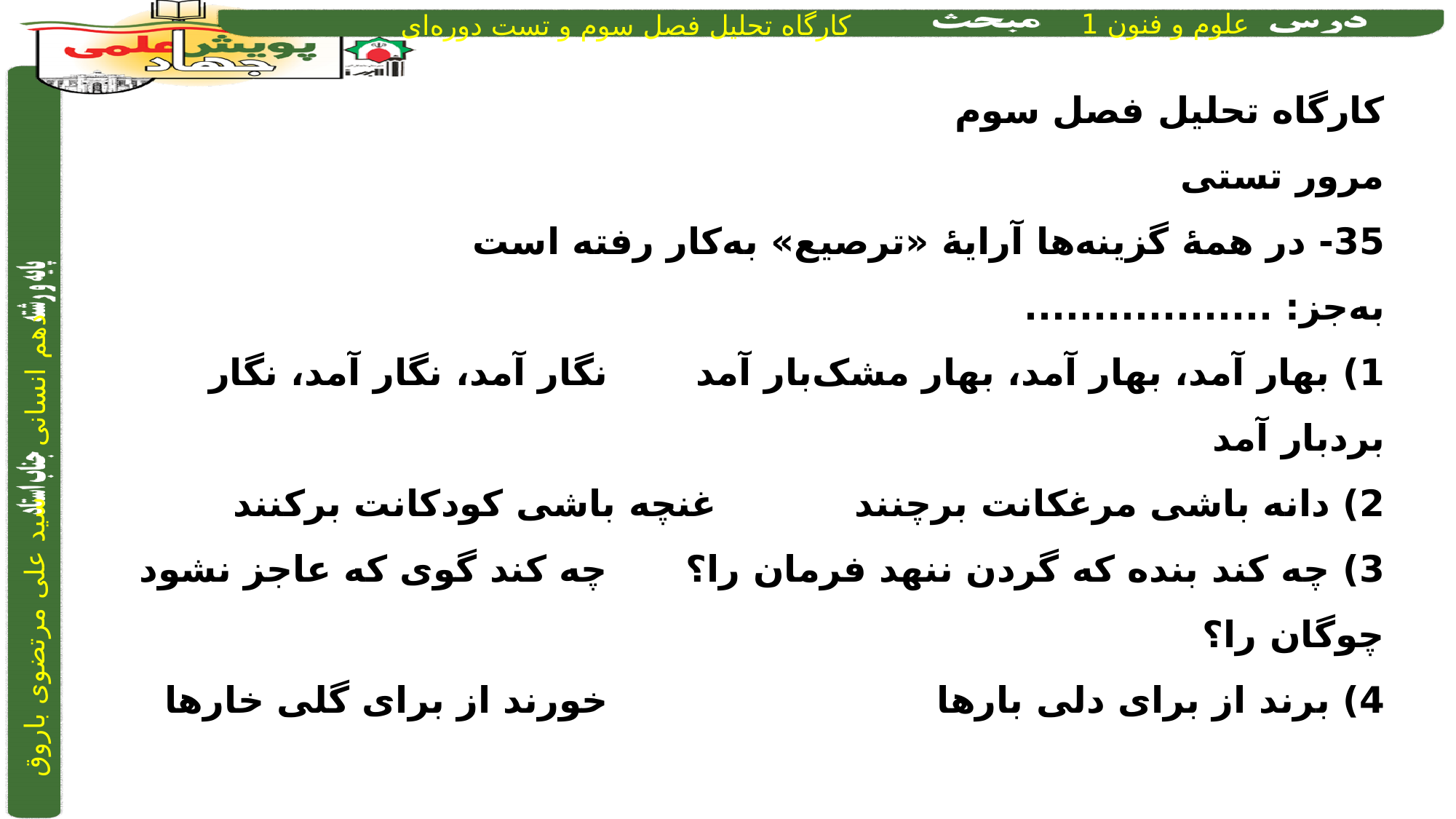

کارگاه تحلیل فصل سوم
مرور تستی
35- در همۀ گزینه‌ها آرایۀ «ترصیع» به‌کار رفته است به‌جز: ..................
1)	 بهار آمد، بهار آمد، بهار مشک‌بار آمد		 نگار آمد، نگار آمد، نگار بردبار آمد
2)	 دانه باشی مرغکانت برچنند			 غنچه باشی کودکانت برکنند
3)	 چه کند بنده که گردن ننهد فرمان را؟	 	 چه کند گوی که عاجز نشود چوگان را؟
4)	 برند از برای دلی بارها			 	 خورند از برای گلی خارها